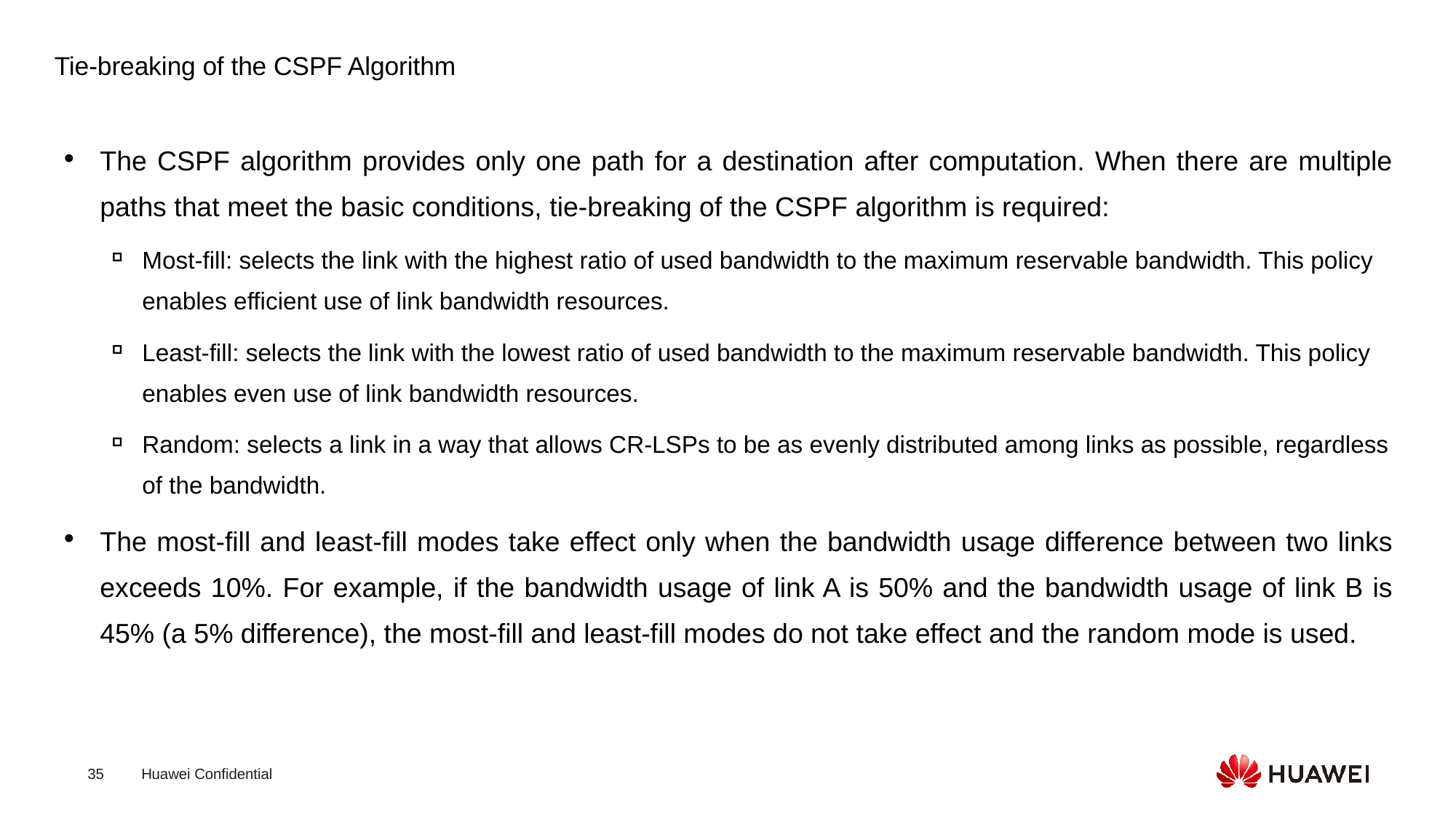

# Tie-breaking of the CSPF Algorithm
The CSPF algorithm provides only one path for a destination after computation. When there are multiple paths that meet the basic conditions, tie-breaking of the CSPF algorithm is required:
Most-fill: selects the link with the highest ratio of used bandwidth to the maximum reservable bandwidth. This policy enables efficient use of link bandwidth resources.
Least-fill: selects the link with the lowest ratio of used bandwidth to the maximum reservable bandwidth. This policy enables even use of link bandwidth resources.
Random: selects a link in a way that allows CR-LSPs to be as evenly distributed among links as possible, regardless of the bandwidth.
The most-fill and least-fill modes take effect only when the bandwidth usage difference between two links exceeds 10%. For example, if the bandwidth usage of link A is 50% and the bandwidth usage of link B is 45% (a 5% difference), the most-fill and least-fill modes do not take effect and the random mode is used.